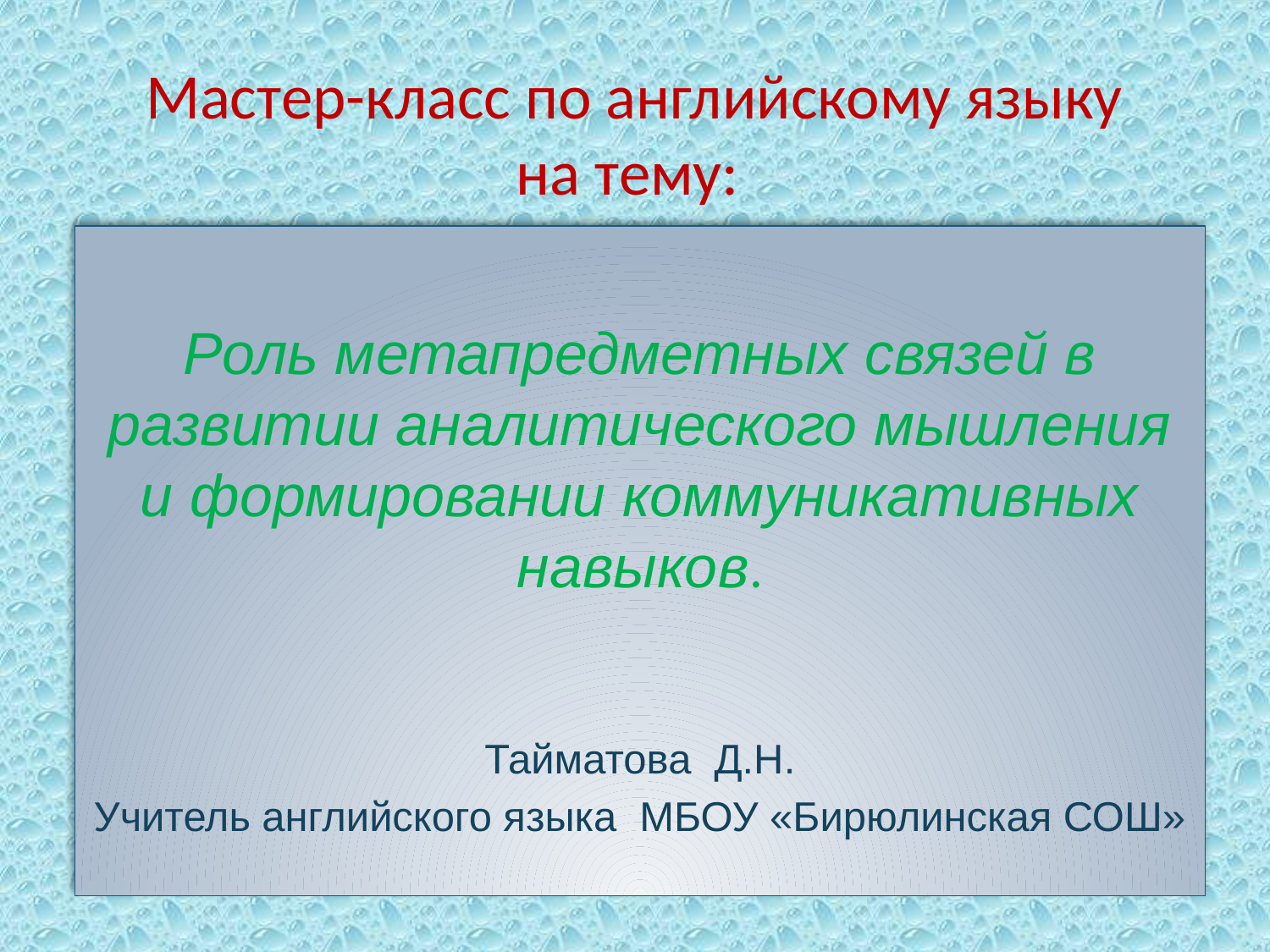

# Мастер-класс по английскому языку на тему:

Роль метапредметных связей в развитии аналитического мышления и формировании коммуникативных навыков.

Тайматова  Д.Н.
Учитель английского языка  МБОУ «Бирюлинская СОШ»